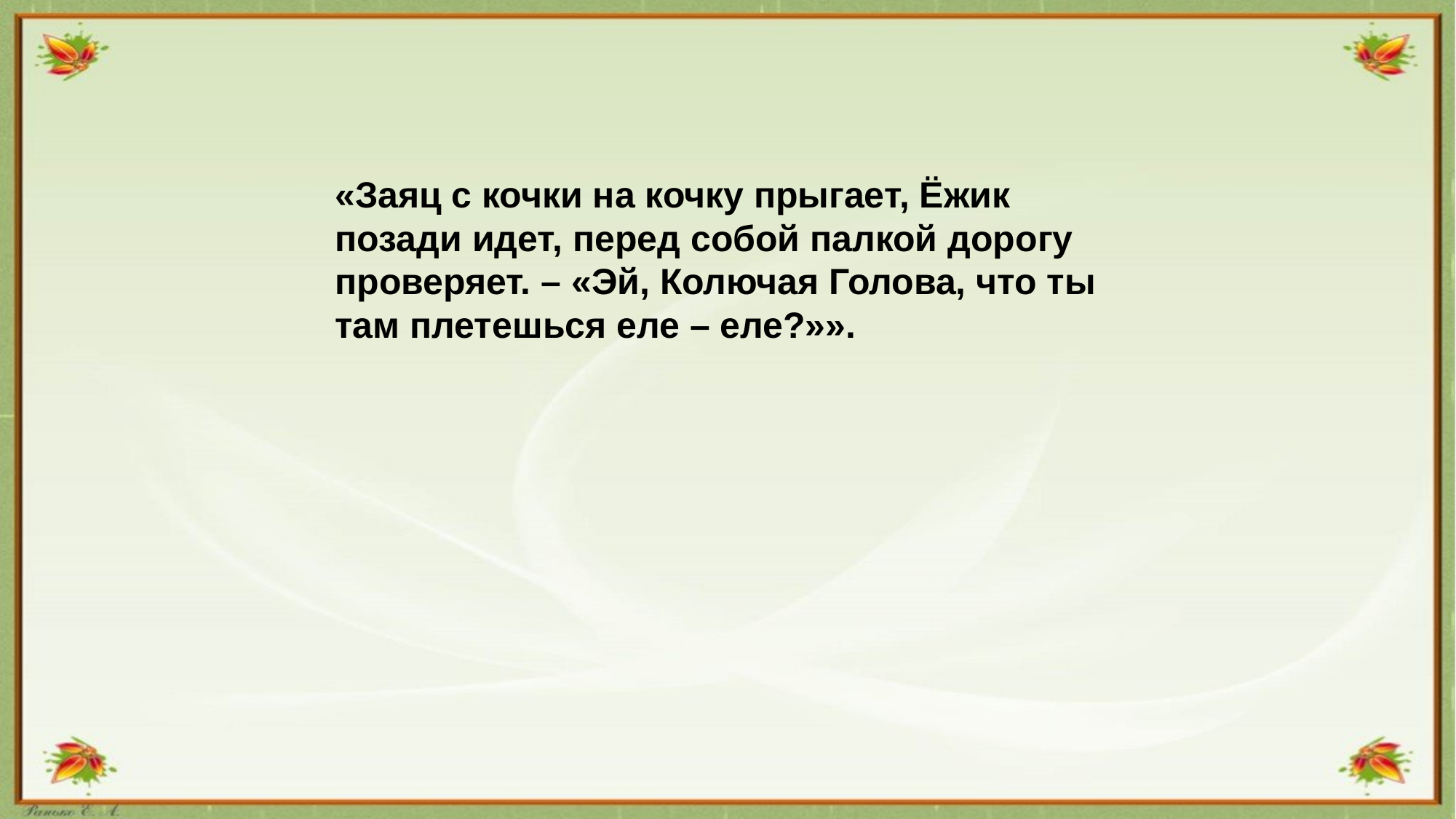

«Заяц с кочки на кочку прыгает, Ёжик позади идет, перед собой палкой дорогу проверяет. – «Эй, Колючая Голова, что ты там плетешься еле – еле?»».